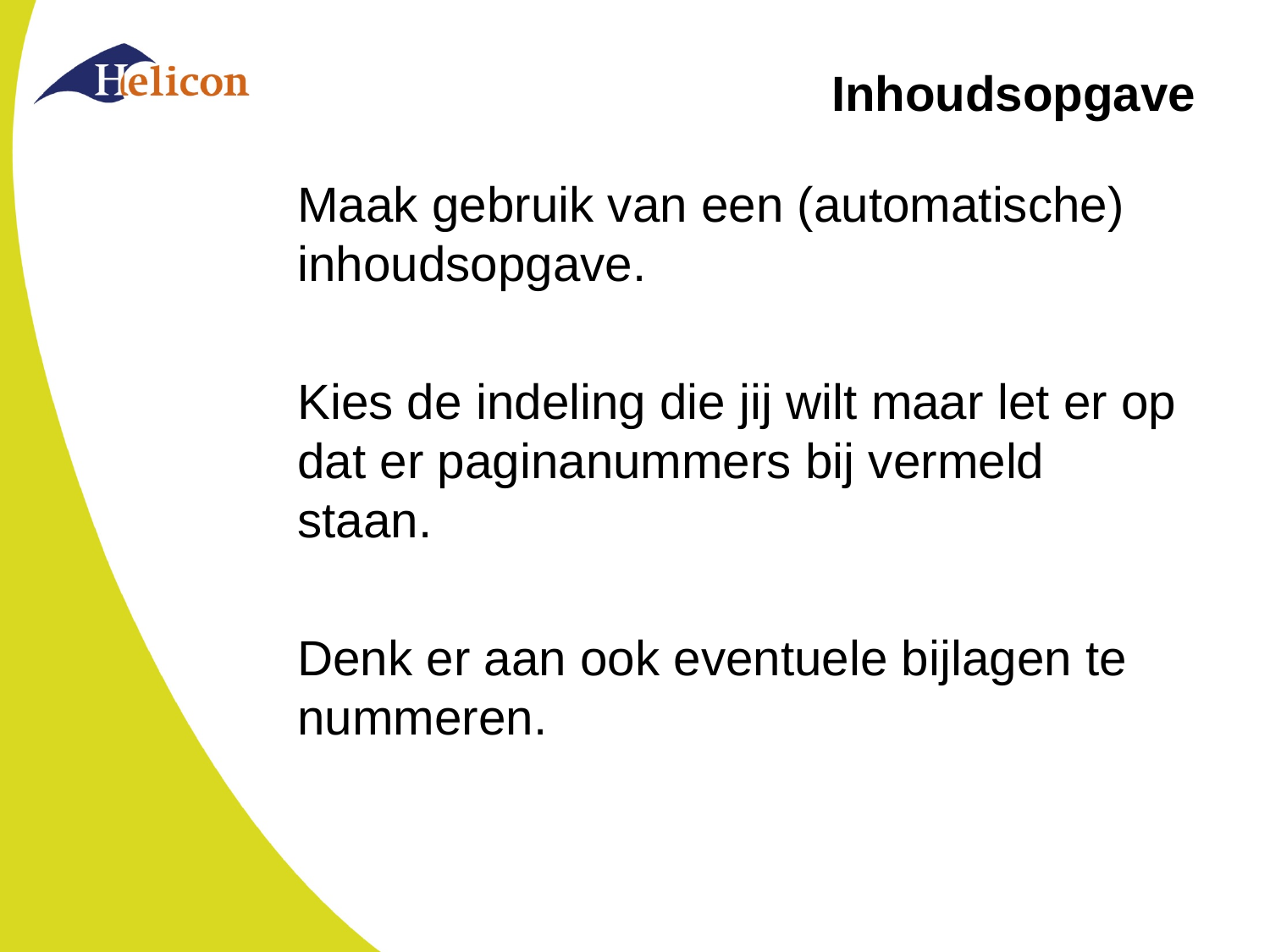

# Inhoudsopgave
Maak gebruik van een (automatische) inhoudsopgave.

Kies de indeling die jij wilt maar let er op dat er paginanummers bij vermeld staan.

Denk er aan ook eventuele bijlagen te nummeren.